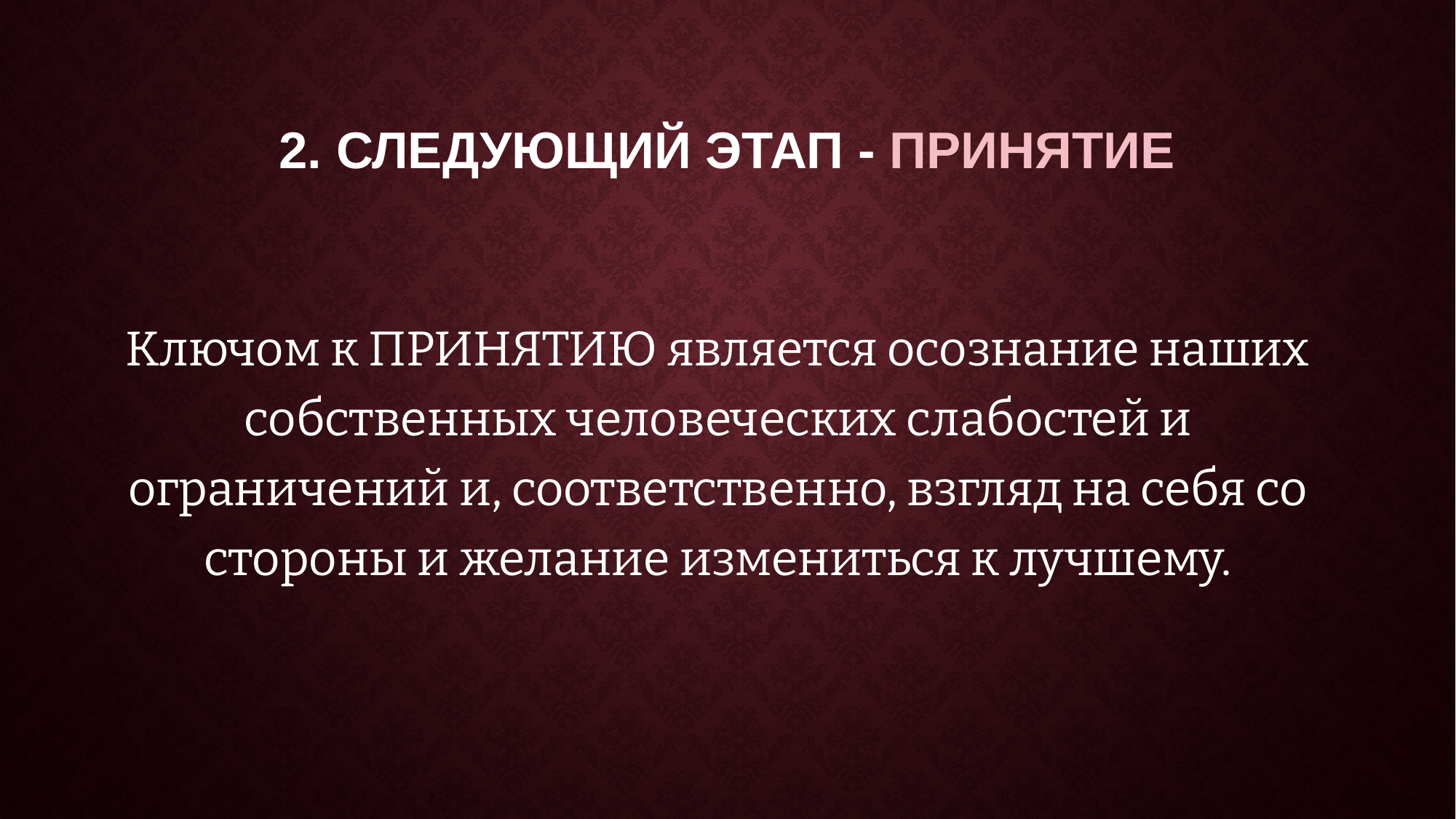

# 2. Следующий этап - ПРинятие
Ключом к ПРИНЯТИЮ является осознание наших собственных человеческих слабостей и ограничений и, соответственно, взгляд на себя со стороны и желание измениться к лучшему.